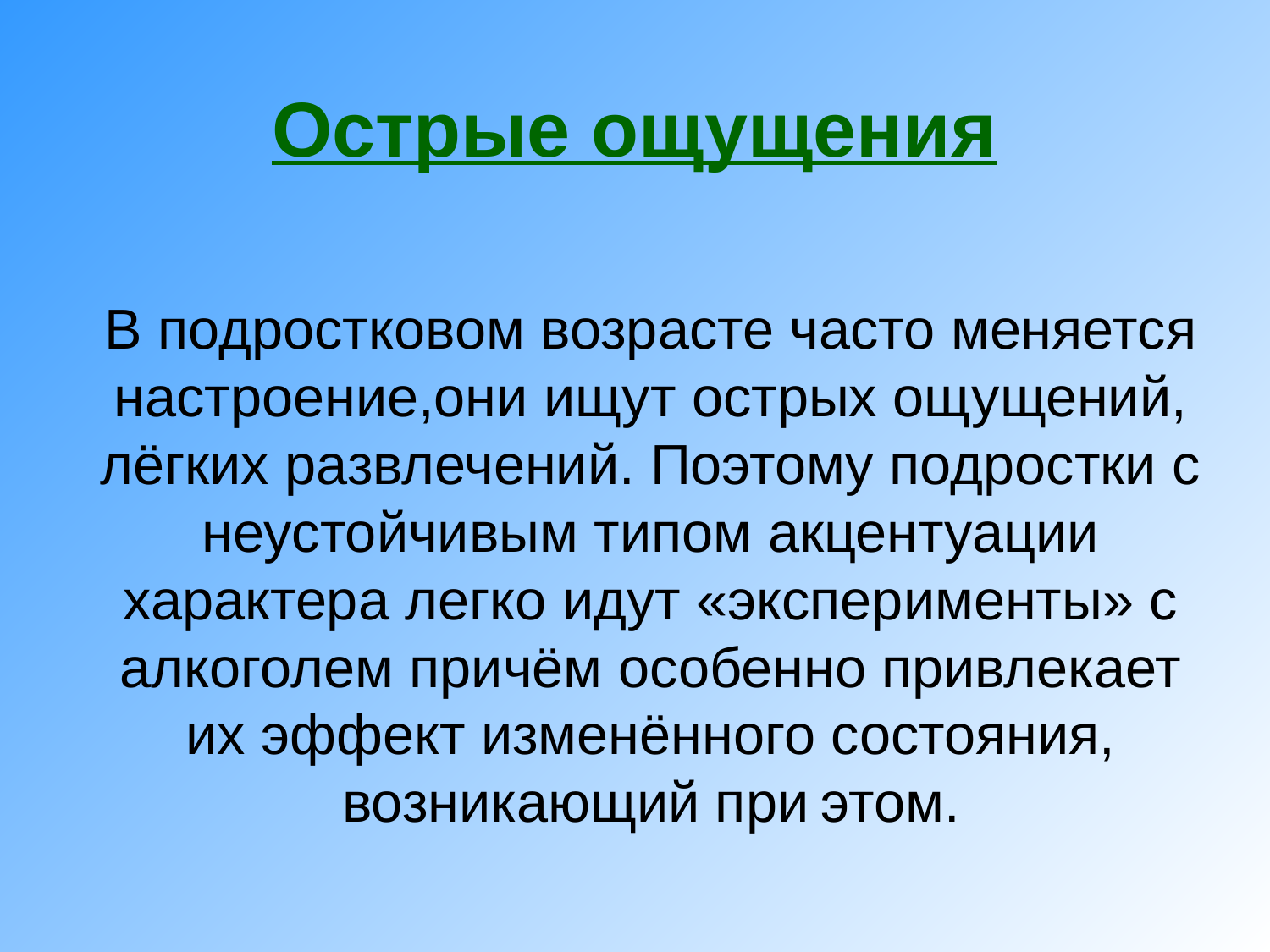

# Острые ощущения
В подростковом возрасте часто меняется настроение,они ищут острых ощущений, лёгких развлечений. Поэтому подростки с неустойчивым типом акцентуации характера легко идут «эксперименты» с алкоголем причём особенно привлекает их эффект изменённого состояния, возникающий при этом.